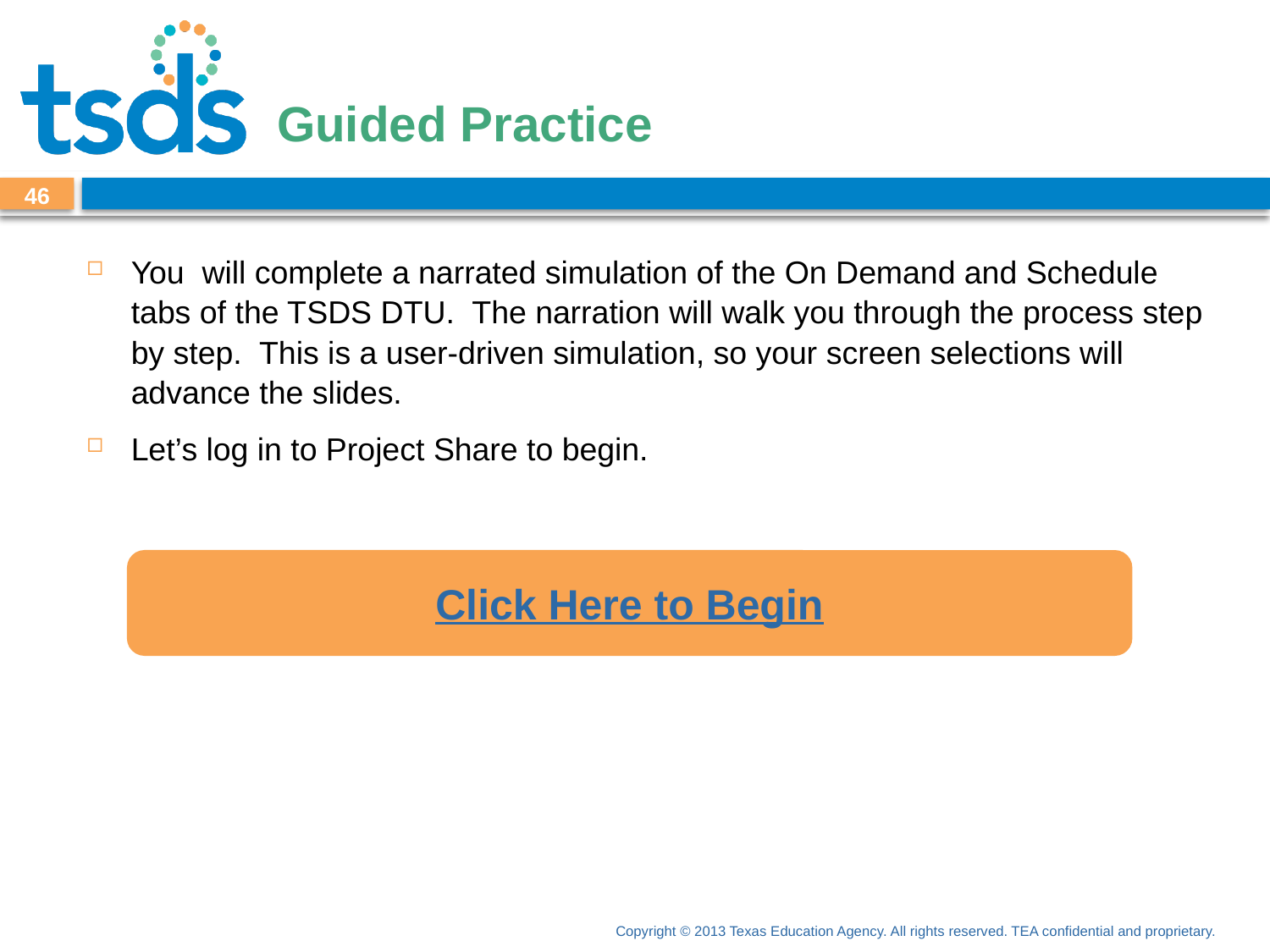

# Guided Practice
46
You  will complete a narrated simulation of the On Demand and Schedule tabs of the TSDS DTU.  The narration will walk you through the process step by step.  This is a user-driven simulation, so your screen selections will advance the slides.
Let’s log in to Project Share to begin.

Click Here to Begin